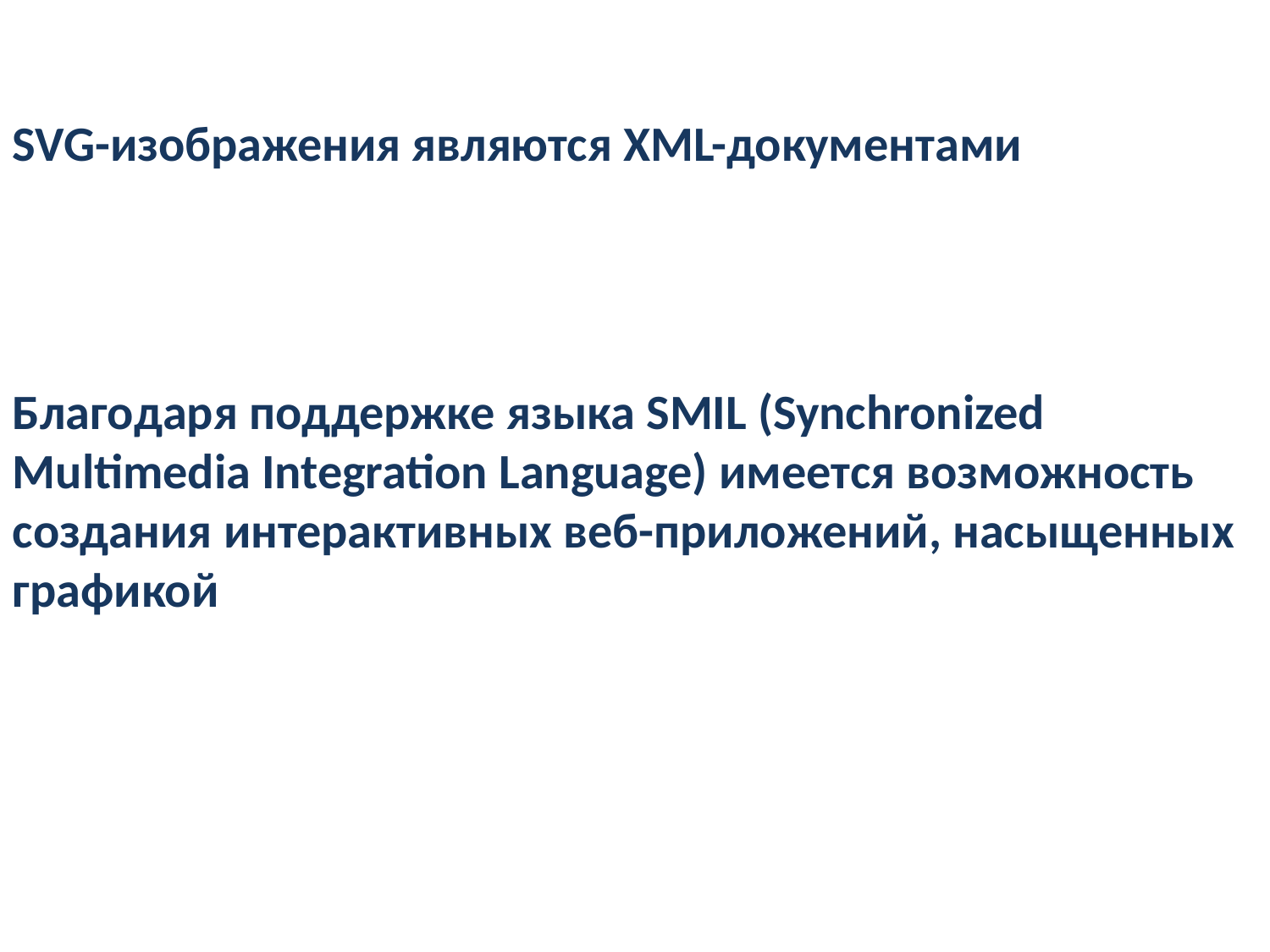

SVG-изображения являются XML-документами
Благодаря поддержке языка SMIL (Synchronized Multimedia Integration Language) имеется возможность создания интерактивных веб-приложений, насыщенных графикой